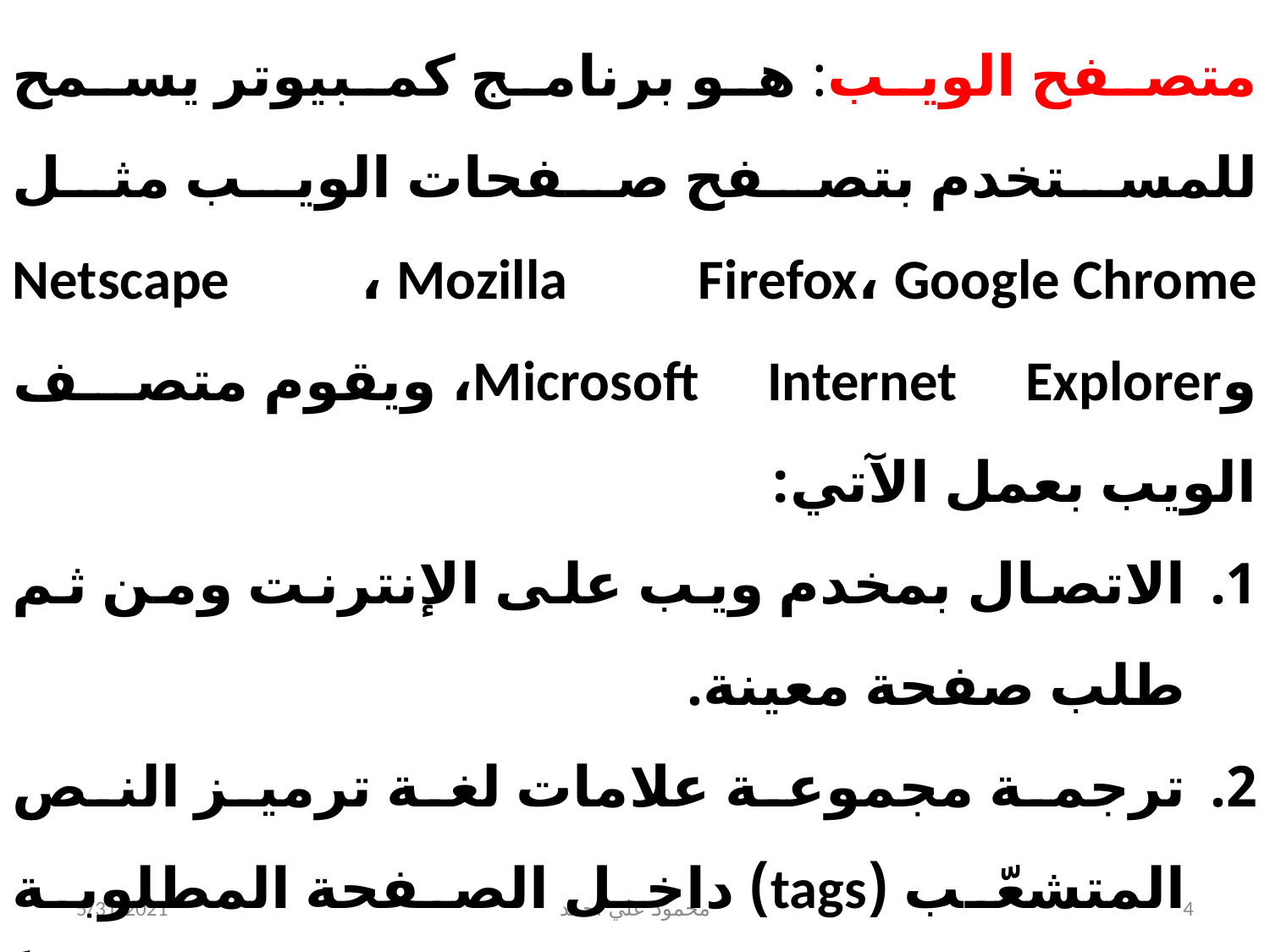

متصفح الويب: هو برنامج كمبيوتر يسمح للمستخدم بتصفح صفحات الويب مثل Netscape ، Mozilla Firefox، Google Chrome وMicrosoft Internet Explorer، ويقوم متصف الويب بعمل الآتي:
الاتصال بمخدم ويب على الإنترنت ومن ثم طلب صفحة معينة.
ترجمة مجموعة علامات لغة ترميز النص المتشعّب (tags) داخل الصفحة المطلوبة ومن ثم عرضها حسب التنسيق المحدد وفقاً لمجموعة العلامات المستخدمة.
5/31/2021
محمود علي احمد
4